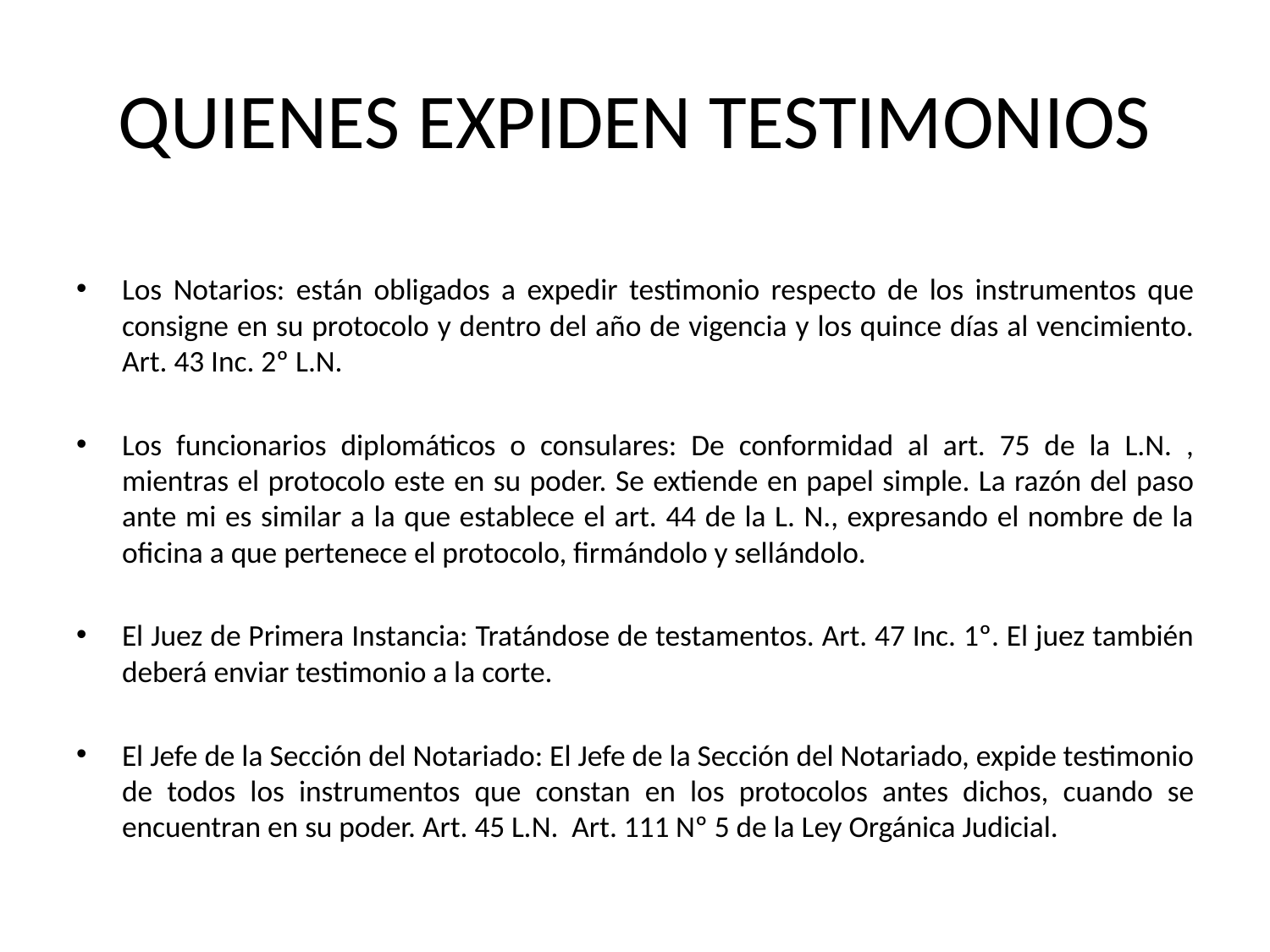

# QUIENES EXPIDEN TESTIMONIOS

Los Notarios: están obligados a expedir testimonio respecto de los instrumentos que consigne en su protocolo y dentro del año de vigencia y los quince días al vencimiento. Art. 43 Inc. 2º L.N.

Los funcionarios diplomáticos o consulares: De conformidad al art. 75 de la L.N. , mientras el protocolo este en su poder. Se extiende en papel simple. La razón del paso ante mi es similar a la que establece el art. 44 de la L. N., expresando el nombre de la oficina a que pertenece el protocolo, firmándolo y sellándolo.

El Juez de Primera Instancia: Tratándose de testamentos. Art. 47 Inc. 1º. El juez también deberá enviar testimonio a la corte.

El Jefe de la Sección del Notariado: El Jefe de la Sección del Notariado, expide testimonio de todos los instrumentos que constan en los protocolos antes dichos, cuando se encuentran en su poder. Art. 45 L.N.  Art. 111 Nº 5 de la Ley Orgánica Judicial.